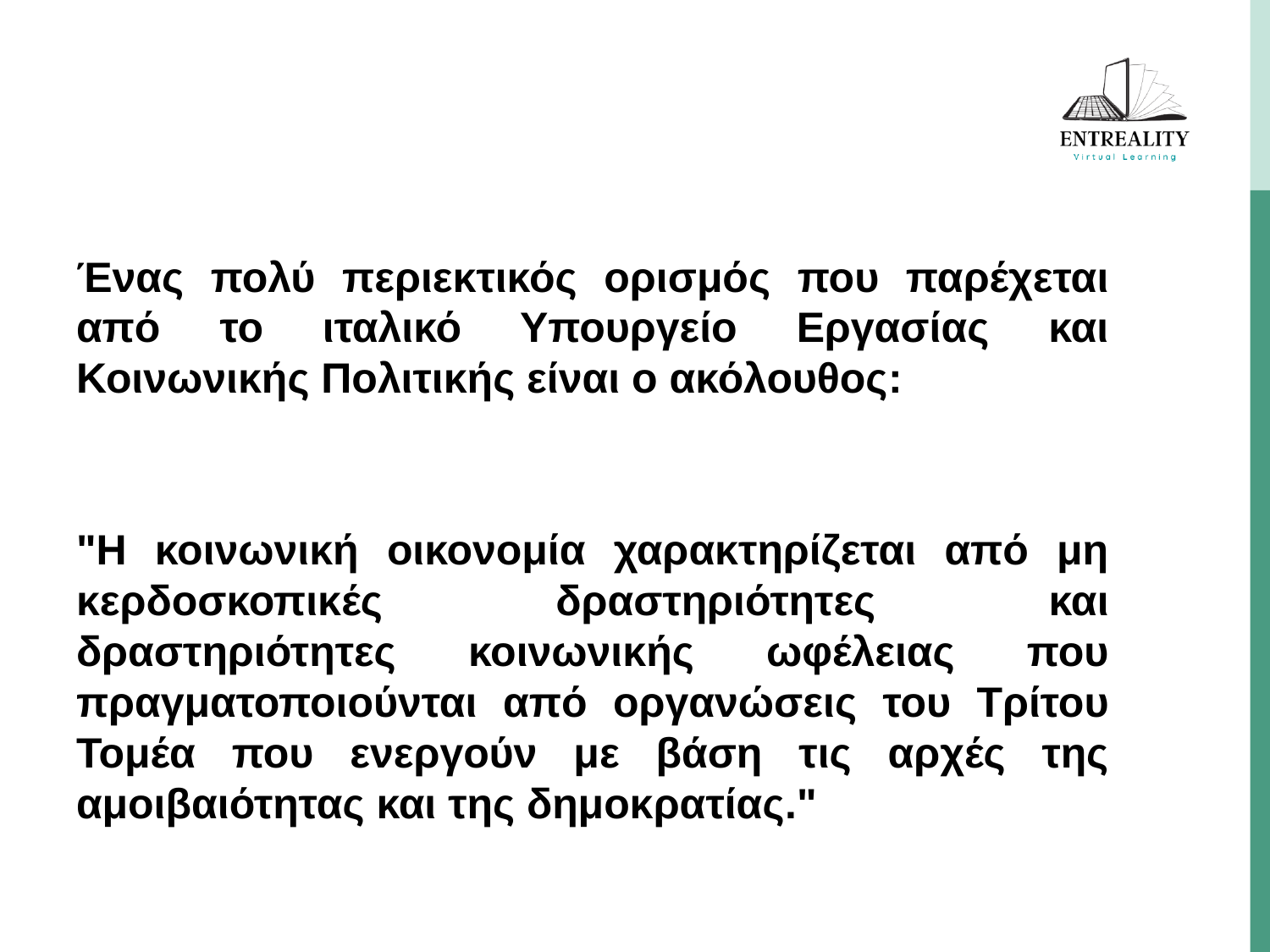

# …
Ένας πολύ περιεκτικός ορισμός που παρέχεται από το ιταλικό Υπουργείο Εργασίας και Κοινωνικής Πολιτικής είναι ο ακόλουθος:

"Η κοινωνική οικονομία χαρακτηρίζεται από μη κερδοσκοπικές δραστηριότητες και δραστηριότητες κοινωνικής ωφέλειας που πραγματοποιούνται από οργανώσεις του Τρίτου Τομέα που ενεργούν με βάση τις αρχές της αμοιβαιότητας και της δημοκρατίας."